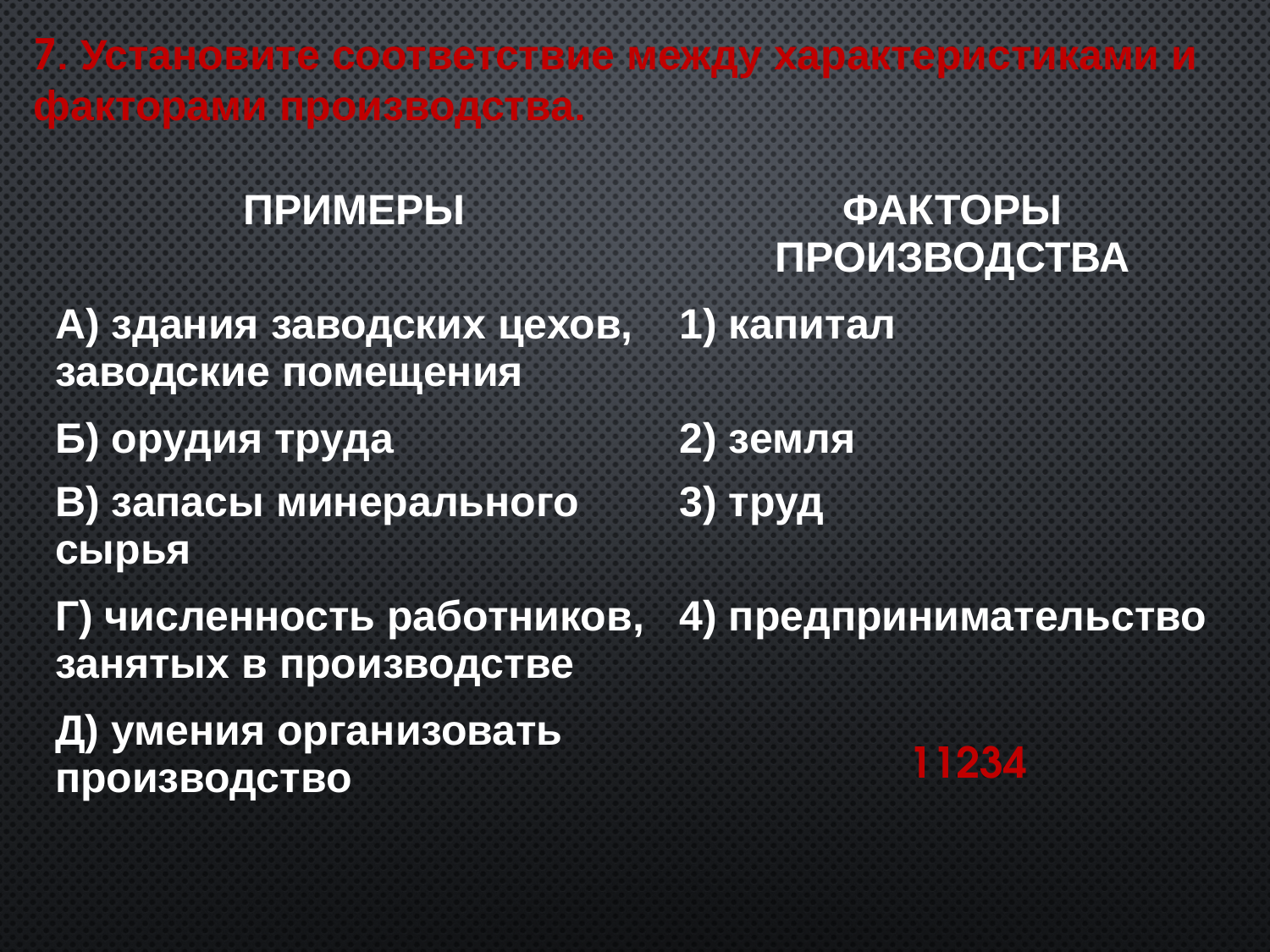

7. Установите соответствие между характеристиками и факторами производства.
| ПРИМЕРЫ | ФАКТОРЫ ПРОИЗВОДСТВА |
| --- | --- |
| А) здания заводских цехов, заводские помещения | 1) капитал |
| Б) орудия труда | 2) земля |
| В) запасы минерального сырья | 3) труд |
| Г) численность работников, занятых в производстве | 4) предпринимательство |
| Д) умения организовать производство |  |
11234